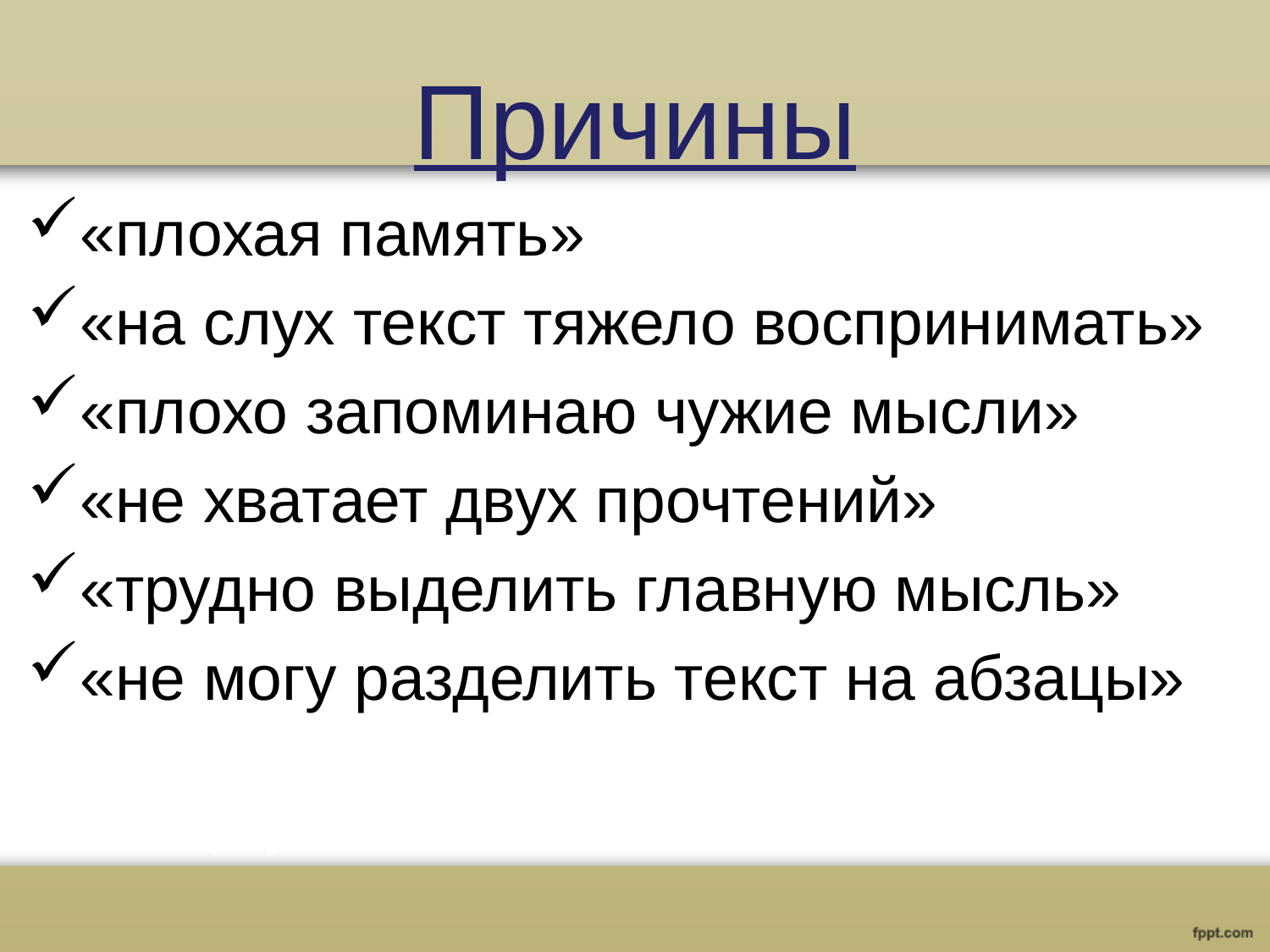

# Причины
«плохая память»
«на слух текст тяжело воспринимать»
«плохо запоминаю чужие мысли»
«не хватает двух прочтений»
«трудно выделить главную мысль»
«не могу разделить текст на абзацы»